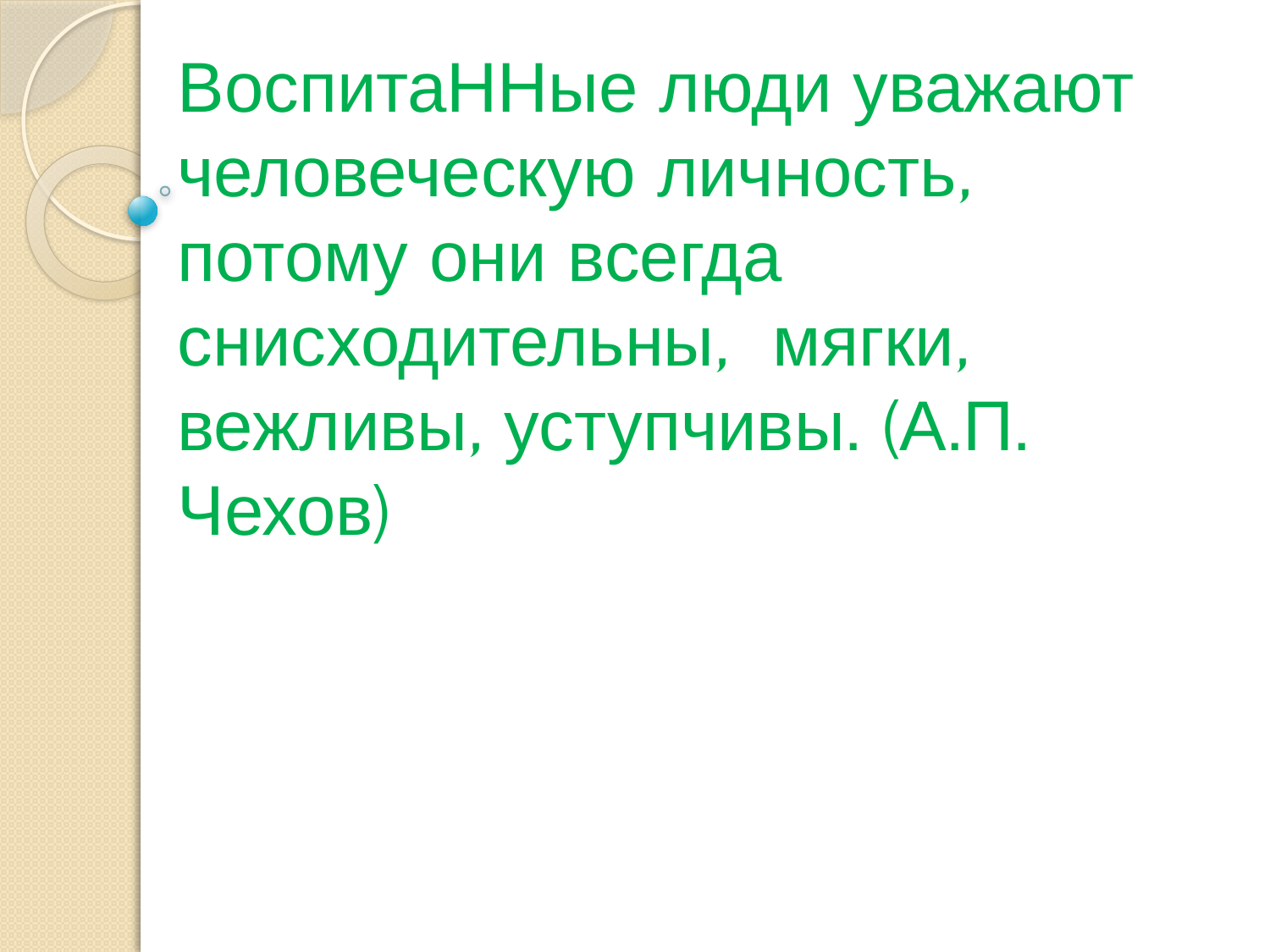

# ВоспитаННые люди уважают человеческую личность,  потому они всегда снисходительны,  мягки, вежливы, уступчивы. (А.П. Чехов)